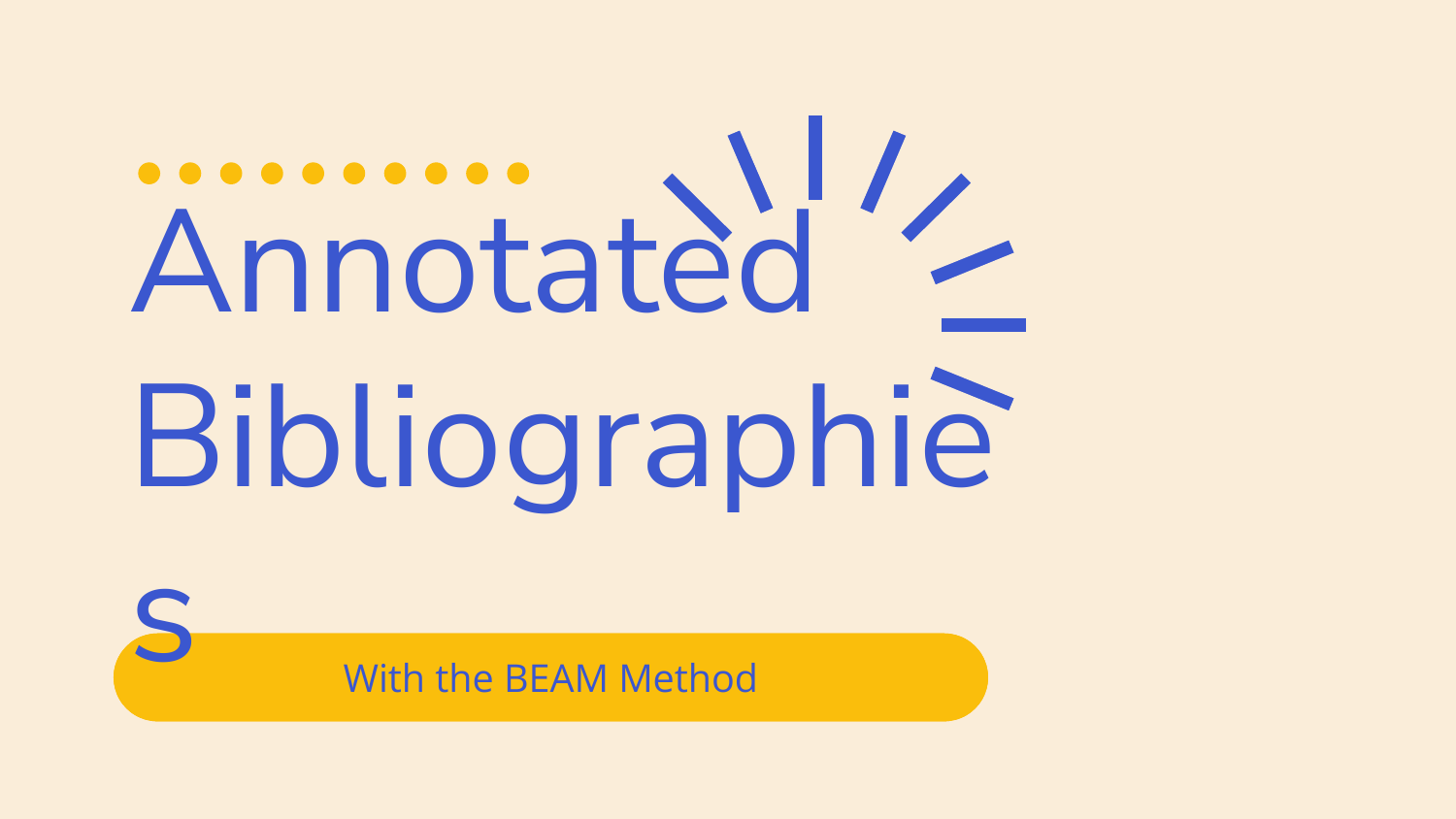

# Annotated  Bibliographies

With the BEAM Method